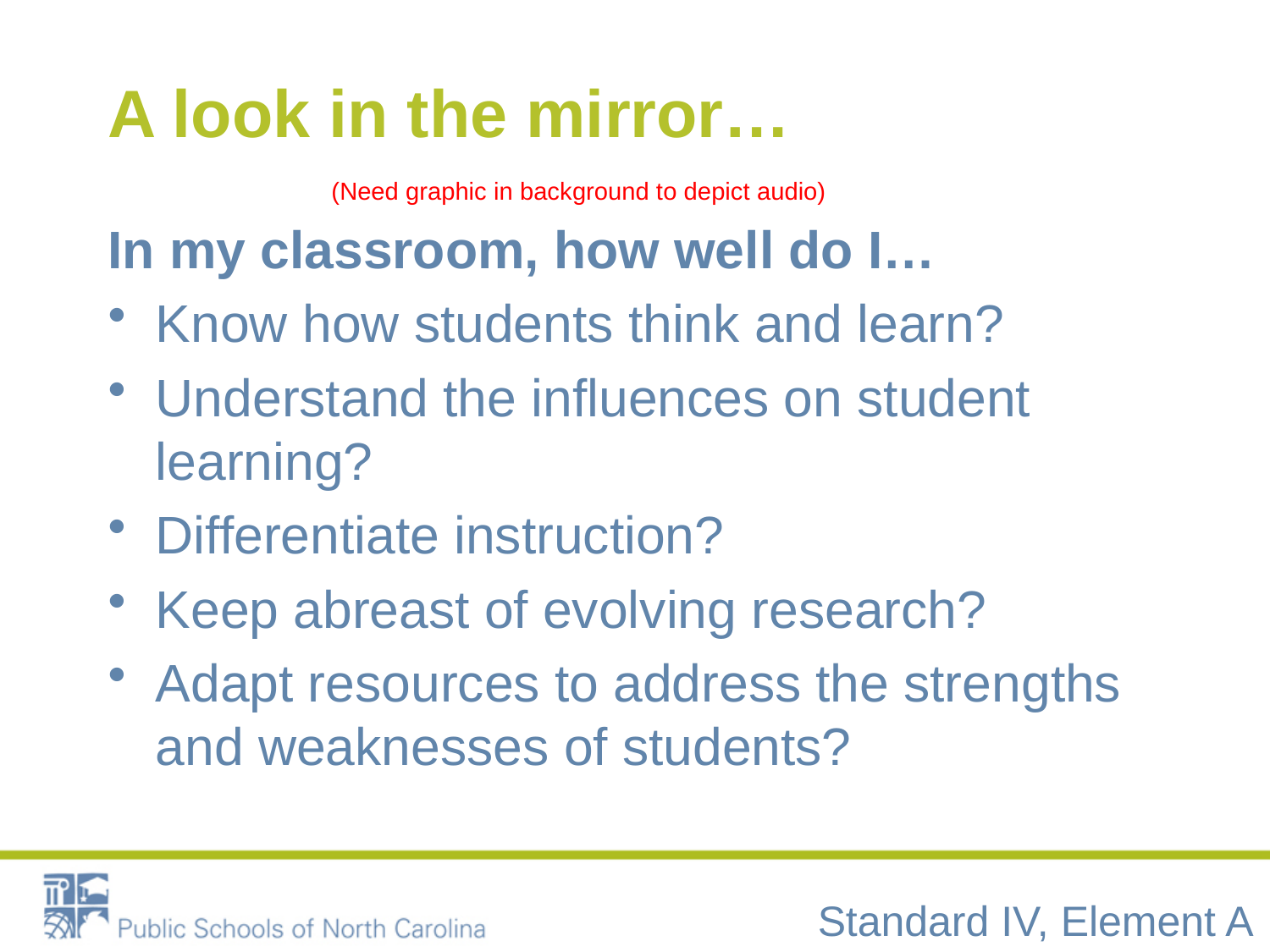

# A look in the mirror…
                                (Need graphic in background to depict audio)
In my classroom, how well do I…
Know how students think and learn?
Understand the influences on student learning?
Differentiate instruction?
Keep abreast of evolving research?
Adapt resources to address the strengths and weaknesses of students?

Standard IV, Element A